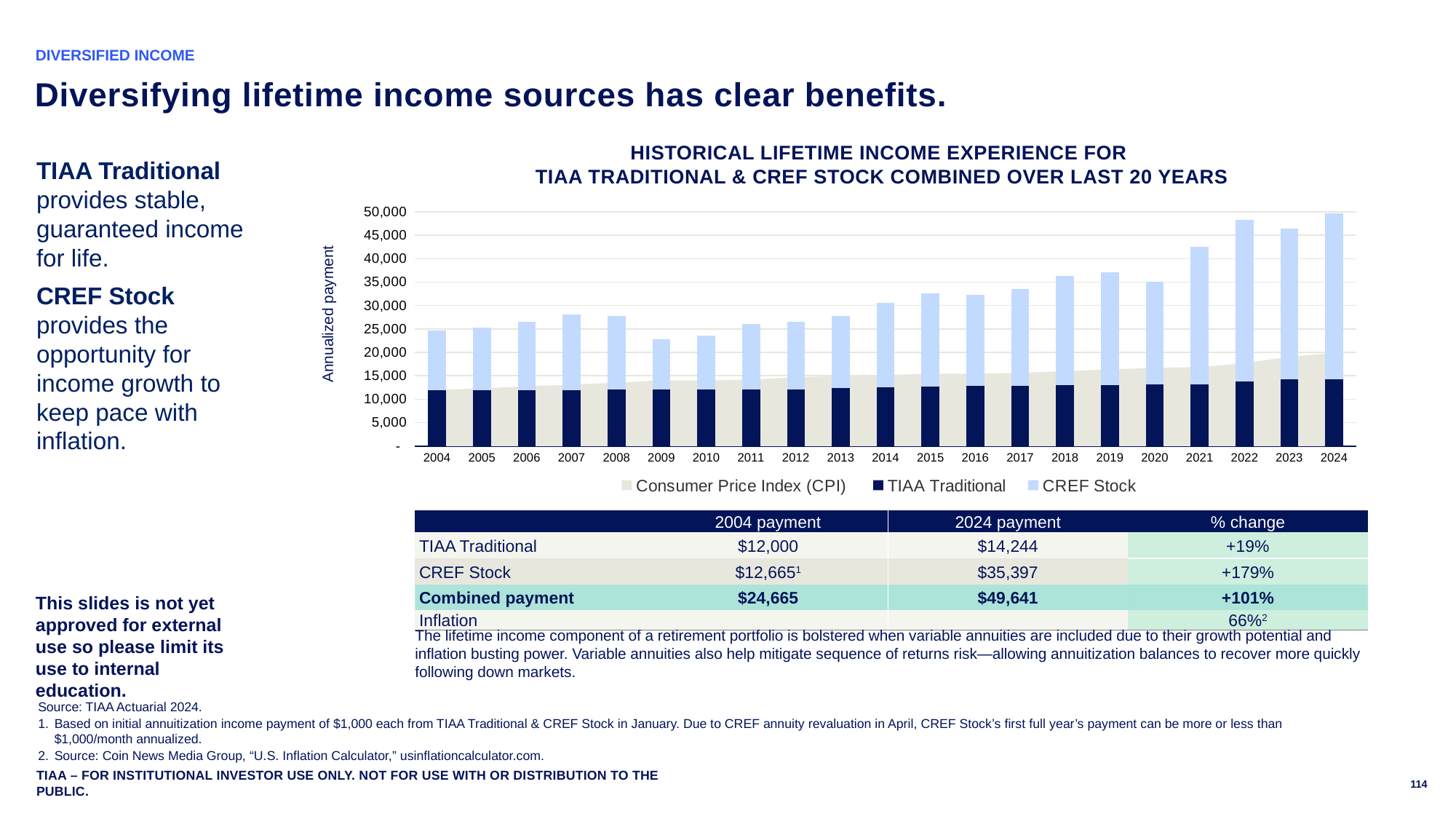

DIVERSIFIED INCOME
# Diversifying lifetime income sources has clear benefits.
HISTORICAL LIFETIME INCOME EXPERIENCE FOR
TIAA TRADITIONAL & CREF STOCK COMBINED OVER LAST 20 YEARS
TIAA Traditional provides stable, guaranteed income
for life.
CREF Stock provides the opportunity for income growth to keep pace with inflation.

### Chart

| Category | Consumer Price Index (CPI)  | TIAA Traditional | CREF Stock |
|---|---|---|---|
| 2004 | 12000.0 | 12000.0 | 12664.574486395413 |
| 2005 | 12321.599999999999 | 12000.0 | 13337.19199699232 |
| 2006 | 12739.30224 | 12000.0 | 14611.647531523517 |
| 2007 | 13150.781702352 | 12000.0 | 16057.26378722276 |
| 2008 | 13525.578980869032 | 12120.0 | 15613.250800259091 |
| 2009 | 14044.961213734401 | 12120.0 | 10672.255883040034 |
| 2010 | 13994.399353364955 | 12120.0 | 11402.769773344493 |
| 2011 | 14223.907502760143 | 12120.0 | 13953.891849820891 |
| 2012 | 14673.382979847363 | 12120.0 | 14452.87352493107 |
| 2013 | 14977.122007530204 | 12372.0 | 15431.320401486486 |
| 2014 | 15195.787988840144 | 12624.0 | 17962.099518734973 |
| 2015 | 15441.959754259355 | 12756.0 | 19860.1225572306 |
| 2016 | 15460.490105964465 | 12900.0 | 19356.759028994962 |
| 2017 | 15655.292281299615 | 12900.0 | 20620.119364753573 |
| 2018 | 15988.7500068913 | 13032.0 | 23303.455879794703 |
| 2019 | 16378.875507059445 | 13032.0 | 24122.05072511031 |
| 2020 | 16675.33315373722 | 13164.0 | 21864.548742194944 |
| 2021 | 16880.43975152819 | 13164.0 | 29394.068963606314 |
| 2022 | 17673.820419850013 | 13824.0 | 34401.27150436411 |
| 2023 | 19087.726053438015 | 14244.0 | 32163.641109115157 |
| 2024 | 19870.32282162897 | 14244.0 | 35396.63914033551 |
Annualized payment
|  | 2004 payment | 2024 payment | % change |
| --- | --- | --- | --- |
| TIAA Traditional | $12,000 | $14,244 | +19% |
| CREF Stock | $12,6651 | $35,397 | +179% |
| Combined payment | $24,665 | $49,641 | +101% |
| Inflation |  |  | 66%2 |
This slides is not yet approved for external use so please limit its use to internal education.
The lifetime income component of a retirement portfolio is bolstered when variable annuities are included due to their growth potential and inflation busting power. Variable annuities also help mitigate sequence of returns risk—allowing annuitization balances to recover more quickly following down markets.
Source: TIAA Actuarial 2024.
Based on initial annuitization income payment of $1,000 each from TIAA Traditional & CREF Stock in January. Due to CREF annuity revaluation in April, CREF Stock’s first full year’s payment can be more or less than $1,000/month annualized.
Source: Coin News Media Group, “U.S. Inflation Calculator,” usinflationcalculator.com.
TIAA – FOR Institutional INVESTOR USE ONLY. NOT FOR USE WITH OR DISTRIBUTION TO THE PUBLIC.
114